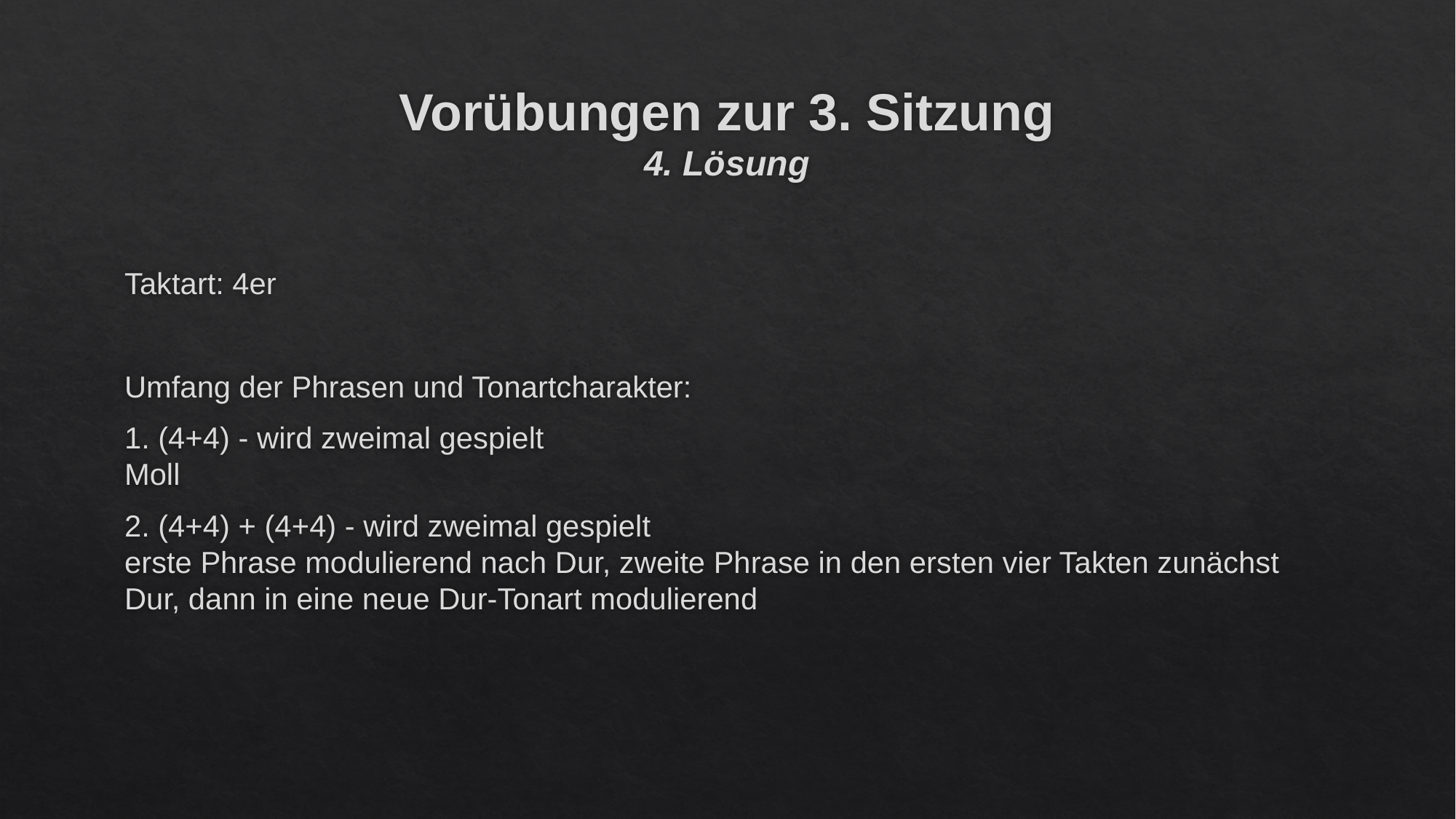

# Vorübungen zur 3. Sitzung 4. Lösung

Taktart: 4er

Umfang der Phrasen und Tonartcharakter:
1. (4+4) - wird zweimal gespielt
Moll
2. (4+4) + (4+4) - wird zweimal gespielt
erste Phrase modulierend nach Dur, zweite Phrase in den ersten vier Takten zunächst Dur, dann in eine neue Dur-Tonart modulierend